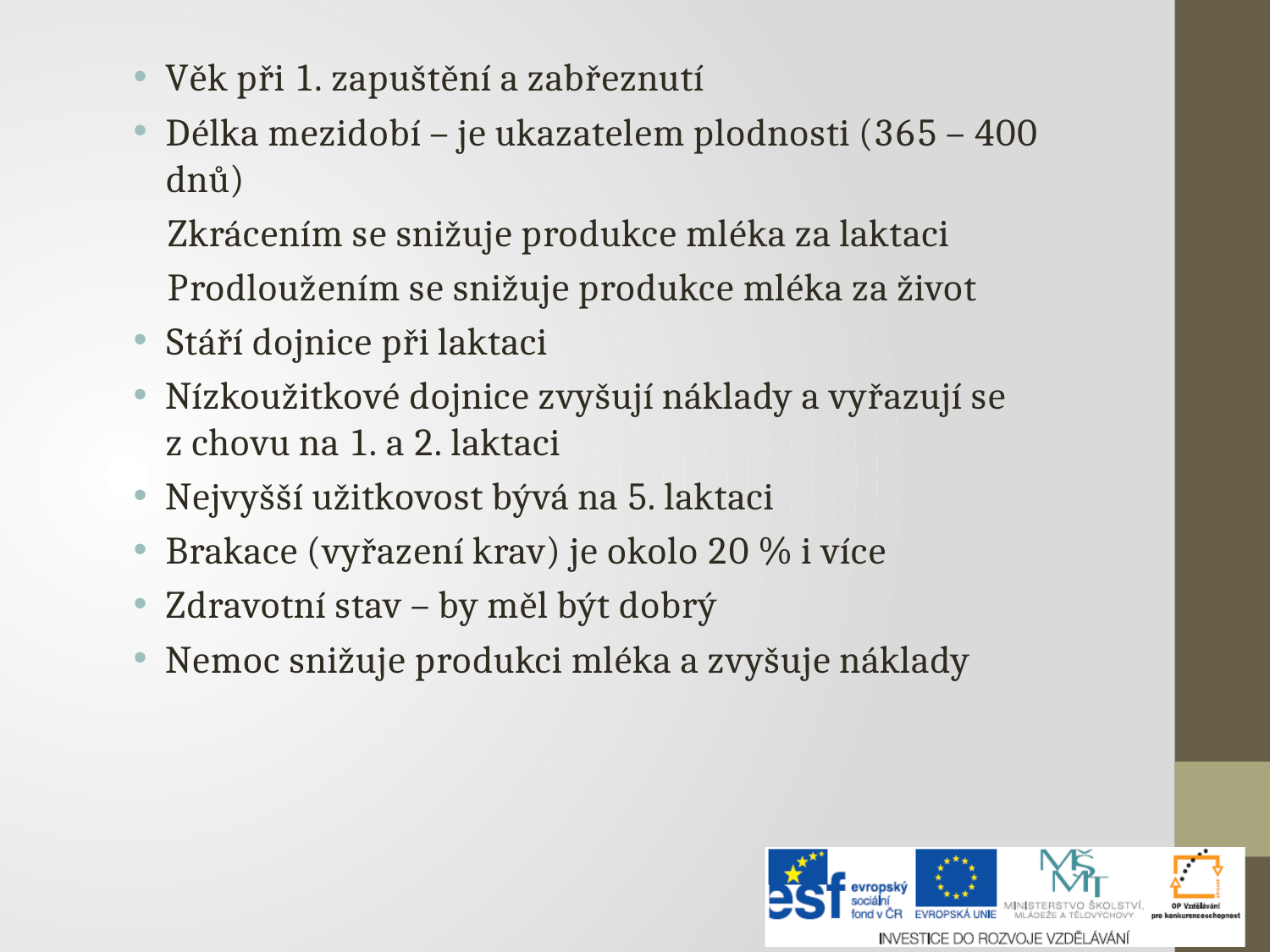

Věk při 1. zapuštění a zabřeznutí
Délka mezidobí – je ukazatelem plodnosti (365 – 400 dnů)
    Zkrácením se snižuje produkce mléka za laktaci
    Prodloužením se snižuje produkce mléka za život
Stáří dojnice při laktaci
Nízkoužitkové dojnice zvyšují náklady a vyřazují se z chovu na 1. a 2. laktaci
Nejvyšší užitkovost bývá na 5. laktaci
Brakace (vyřazení krav) je okolo 20 % i více
Zdravotní stav – by měl být dobrý
Nemoc snižuje produkci mléka a zvyšuje náklady